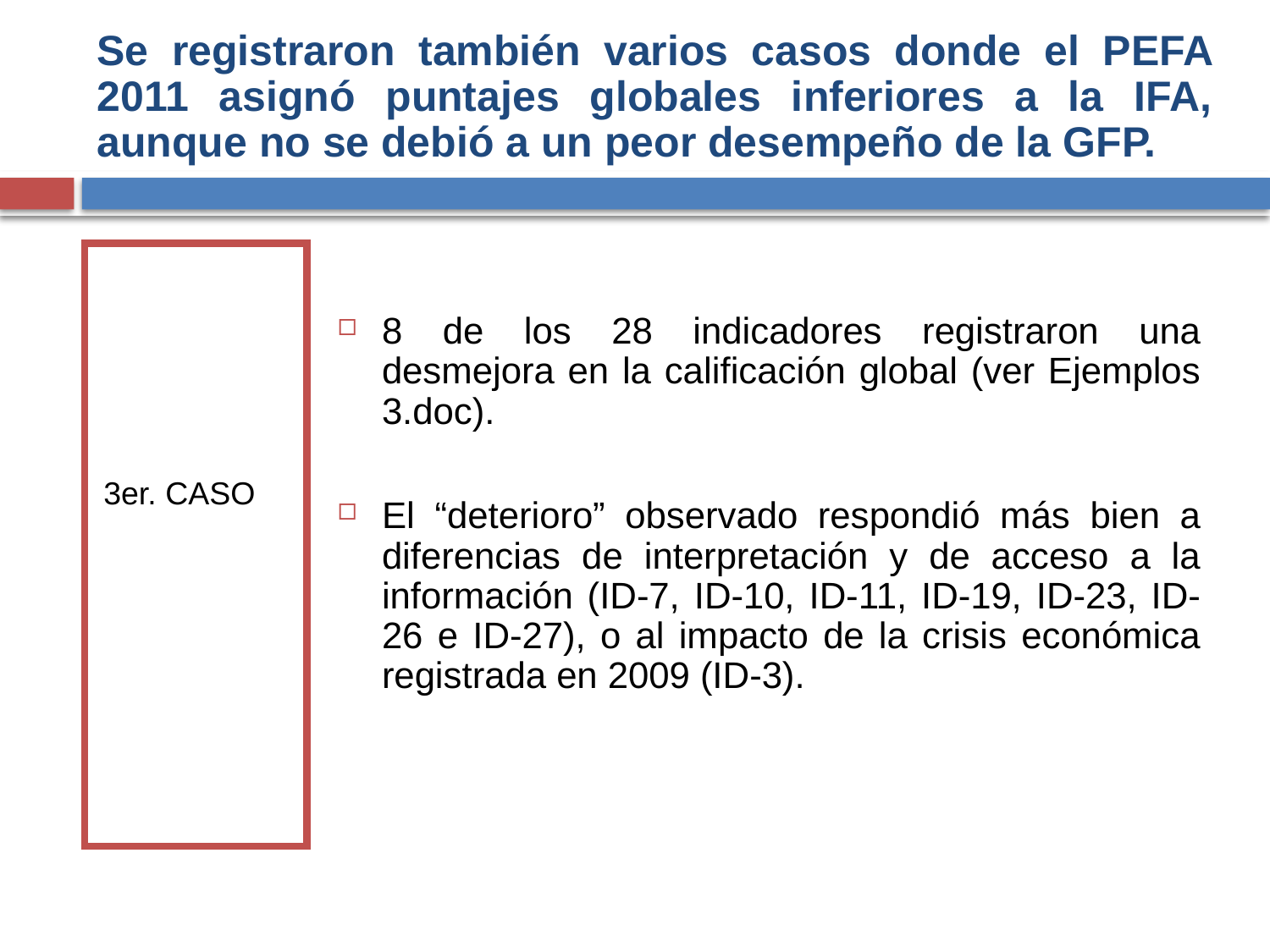

# Se registraron también varios casos donde el PEFA 2011 asignó puntajes globales inferiores a la IFA, aunque no se debió a un peor desempeño de la GFP.

3er. CASO

8 de los 28 indicadores registraron una desmejora en la calificación global (ver Ejemplos 3.doc).

El “deterioro” observado respondió más bien a diferencias de interpretación y de acceso a la información (ID-7, ID-10, ID-11, ID-19, ID-23, ID-26 e ID-27), o al impacto de la crisis económica registrada en 2009 (ID-3).